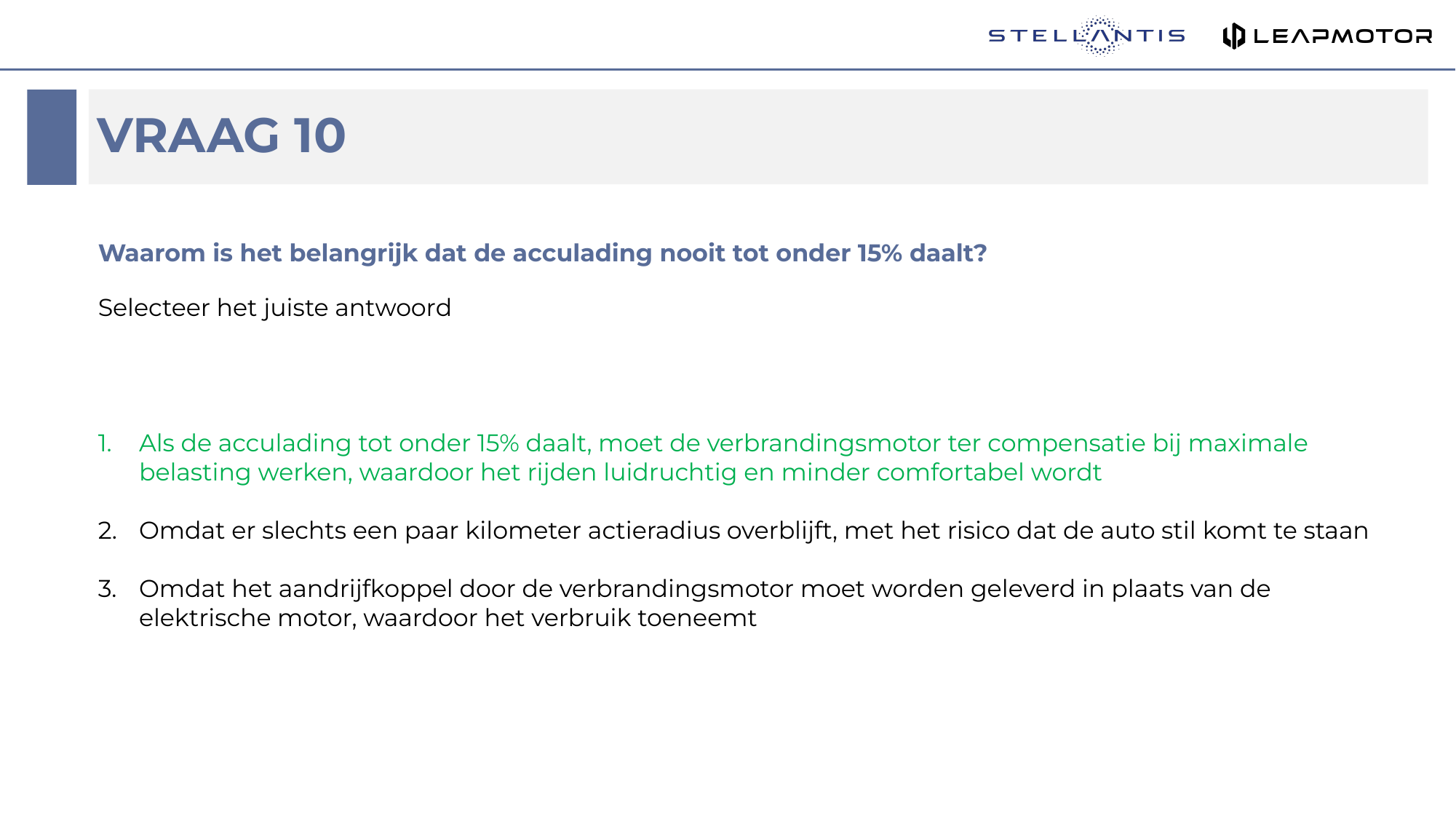

# Vraag 10
Waarom is het belangrijk dat de acculading nooit tot onder 15% daalt?
Selecteer het juiste antwoord
Als de acculading tot onder 15% daalt, moet de verbrandingsmotor ter compensatie bij maximale belasting werken, waardoor het rijden luidruchtig en minder comfortabel wordt

Omdat er slechts een paar kilometer actieradius overblijft, met het risico dat de auto stil komt te staan

Omdat het aandrijfkoppel door de verbrandingsmotor moet worden geleverd in plaats van de elektrische motor, waardoor het verbruik toeneemt